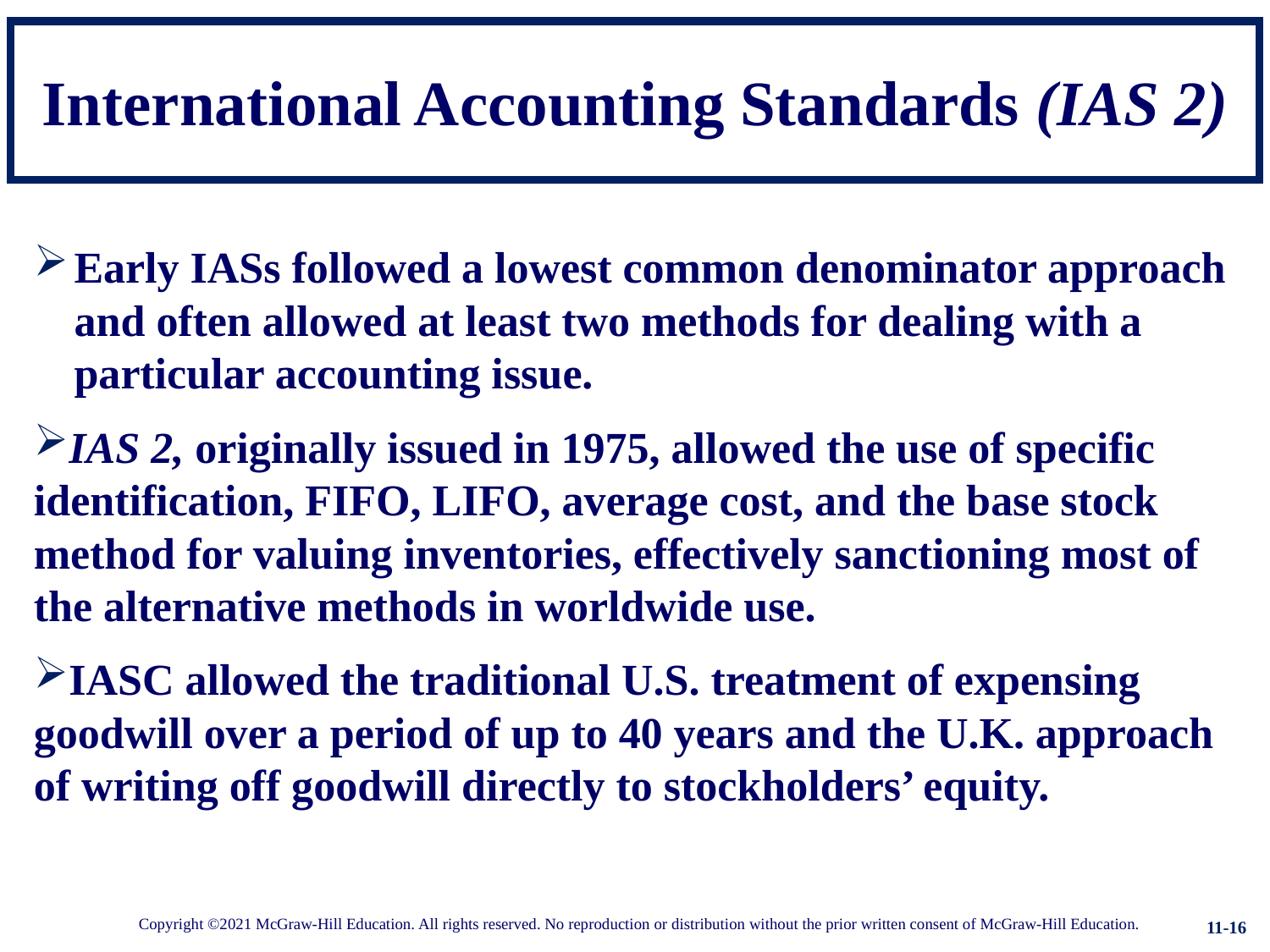

# International Accounting Standards (IAS 2)
Early IASs followed a lowest common denominator approach and often allowed at least two methods for dealing with a particular accounting issue.
IAS 2, originally issued in 1975, allowed the use of specific identification, FIFO, LIFO, average cost, and the base stock method for valuing inventories, effectively sanctioning most of the alternative methods in worldwide use.
IASC allowed the traditional U.S. treatment of expensing goodwill over a period of up to 40 years and the U.K. approach of writing off goodwill directly to stockholders’ equity.
11-16
Copyright ©2021 McGraw-Hill Education. All rights reserved. No reproduction or distribution without the prior written consent of McGraw-Hill Education.